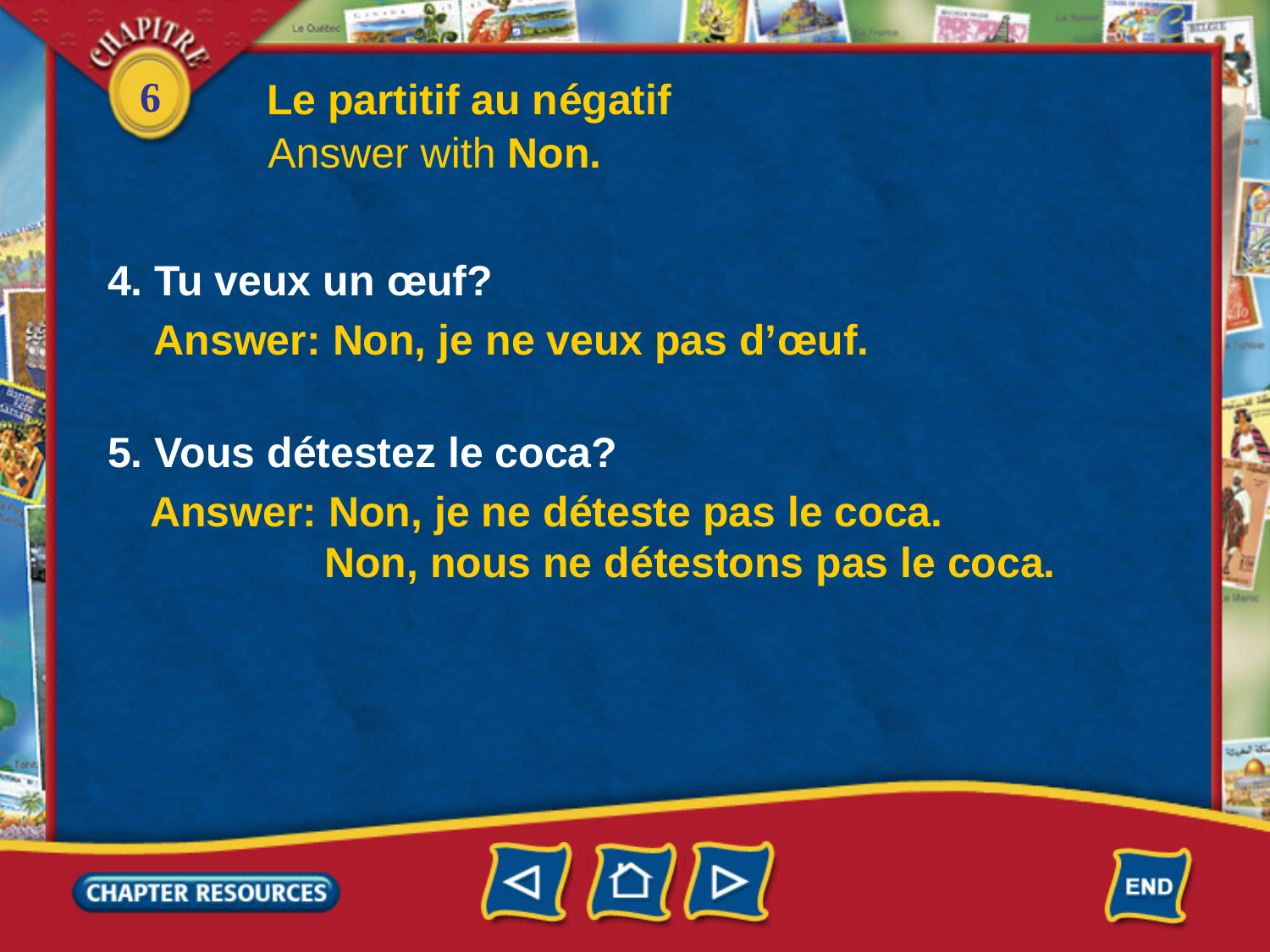

Le partitif au négatif
Answer with Non.
4. Tu veux un œuf?
Answer: Non, je ne veux pas d’œuf.
5. Vous détestez le coca?
Answer: Non, je ne déteste pas le coca.
	    Non, nous ne détestons pas le coca.